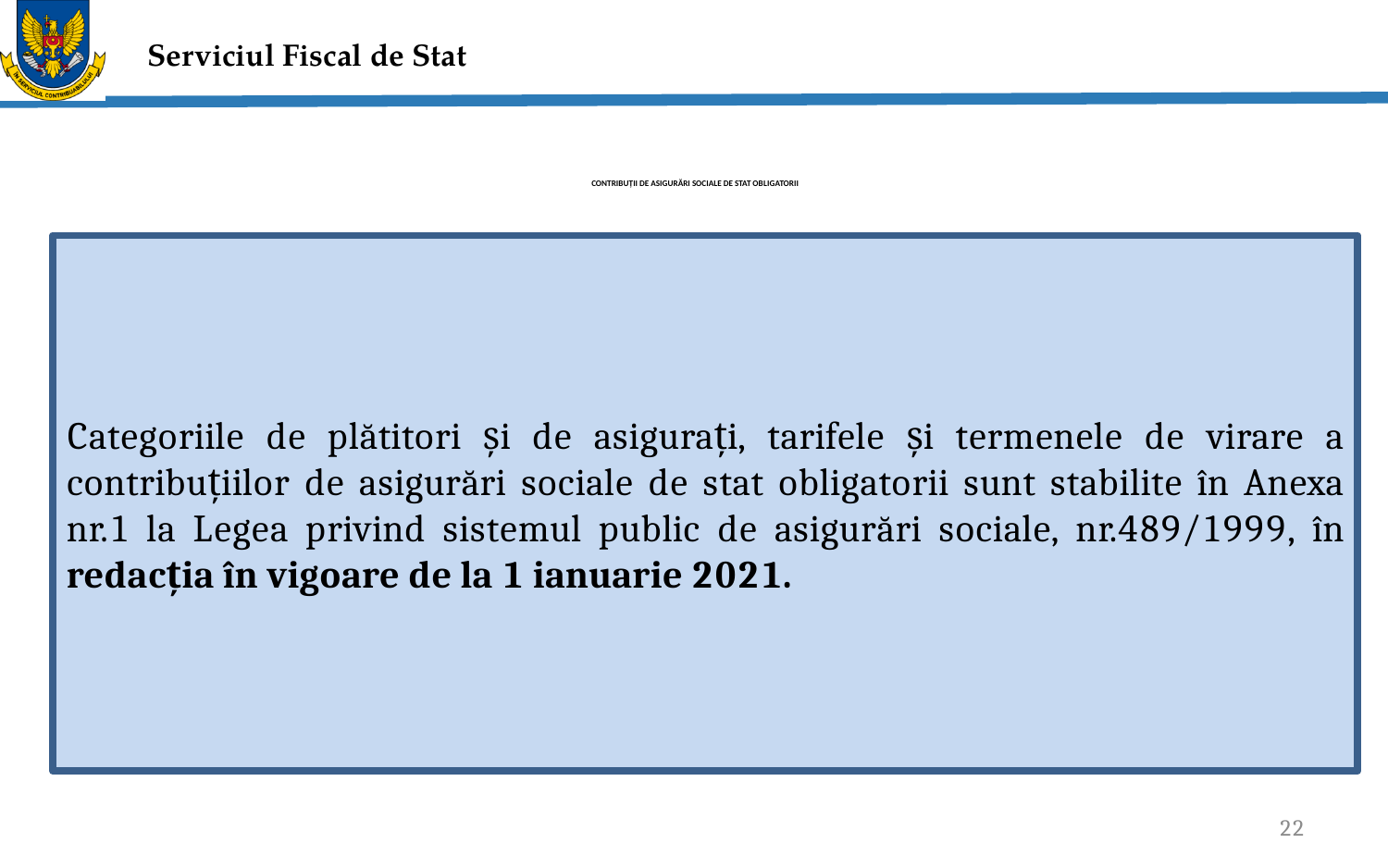

# CONTRIBUȚII DE ASIGURĂRI SOCIALE DE STAT OBLIGATORII
Categoriile de plătitori și de asigurați, tarifele și termenele de virare a contribuțiilor de asigurări sociale de stat obligatorii sunt stabilite în Anexa nr.1 la Legea privind sistemul public de asigurări sociale, nr.489/1999, în redacția în vigoare de la 1 ianuarie 2021.
22